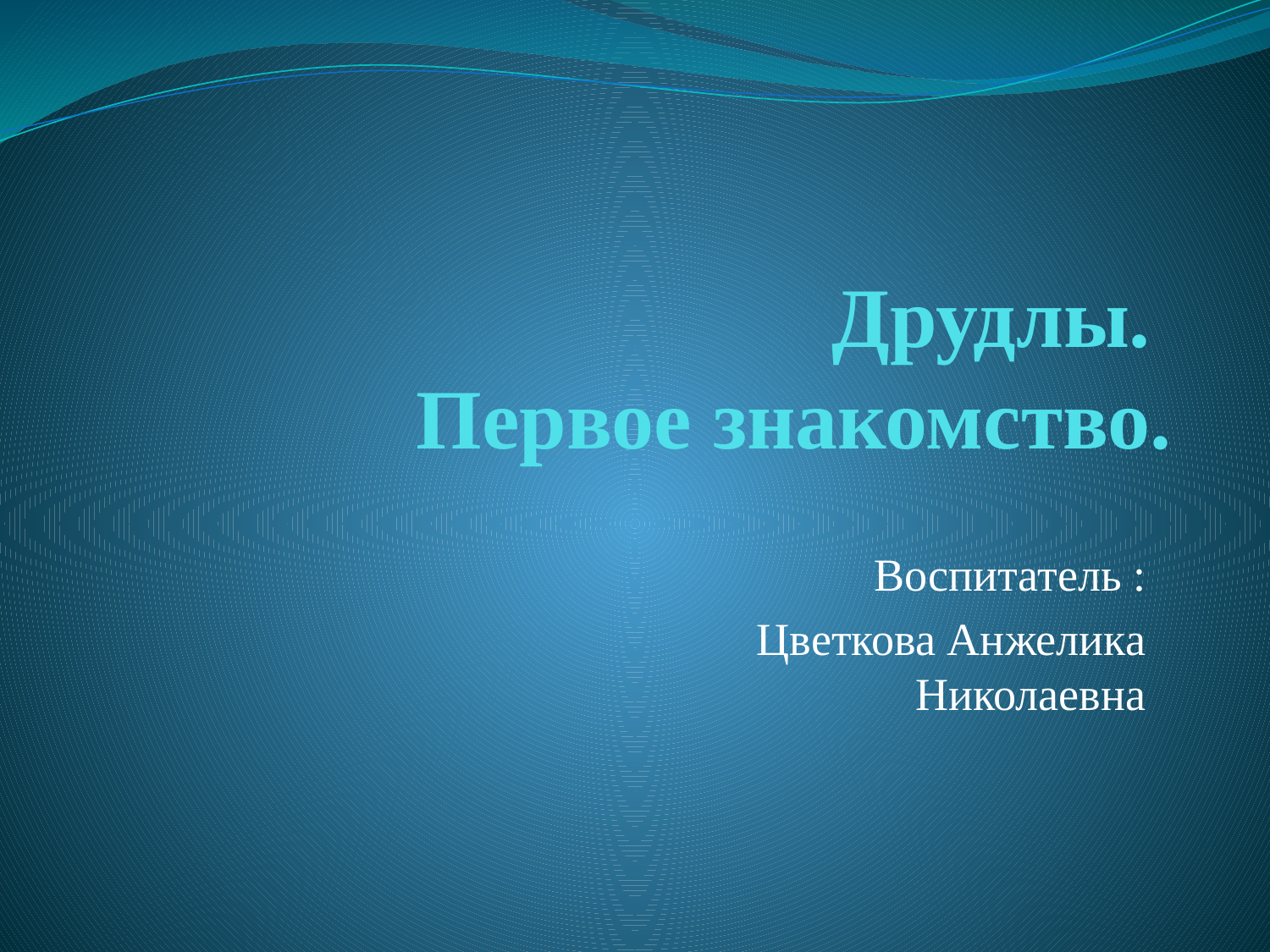

# Друдлы. Первое знакомство.
Воспитатель :
 Цветкова Анжелика Николаевна